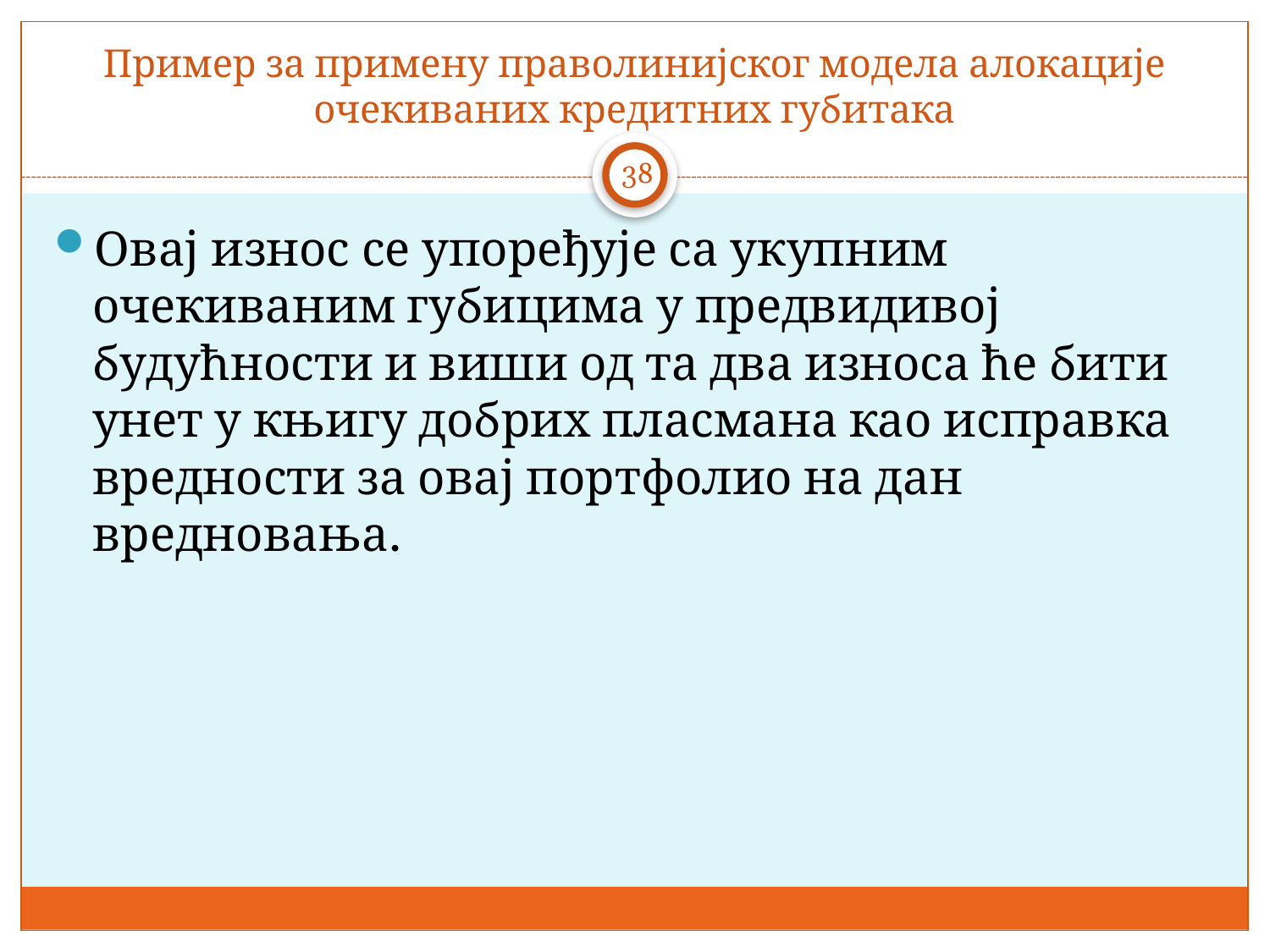

# Пример за примену праволинијског модела алокације очекиваних кредитних губитака
38
Овај износ се упоређује са укупним очекиваним губицима у предвидивој будућности и виши од та два износа ће бити унет у књигу добрих пласмана као исправка вредности за овај портфолио на дан вредновања.